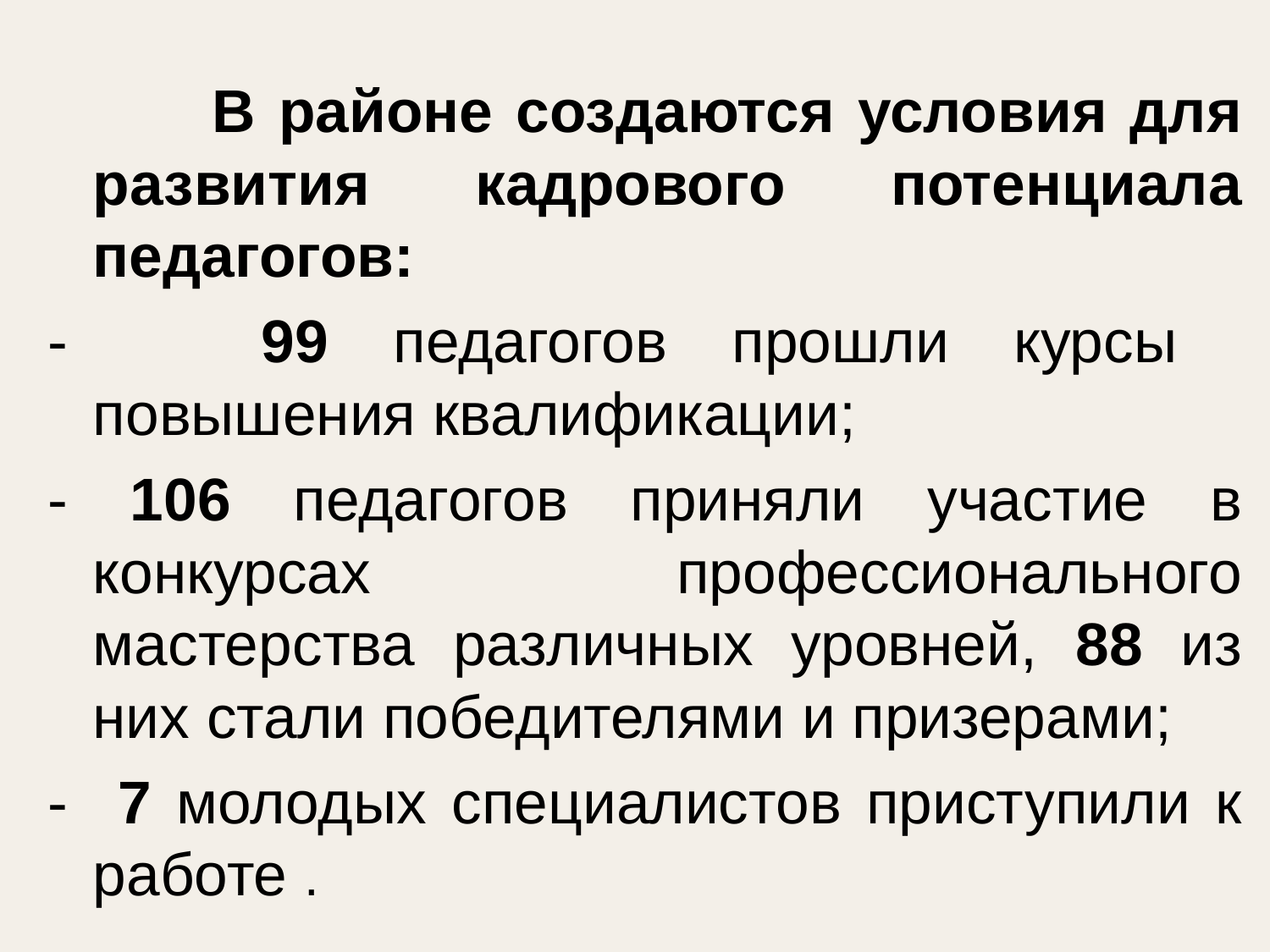

В районе создаются условия для развития кадрового потенциала педагогов:
-   99 педагогов прошли курсы  повышения квалификации;
- 106 педагогов приняли участие в конкурсах профессионального мастерства различных уровней, 88 из них стали победителями и призерами;
-  7 молодых специалистов приступили к работе .